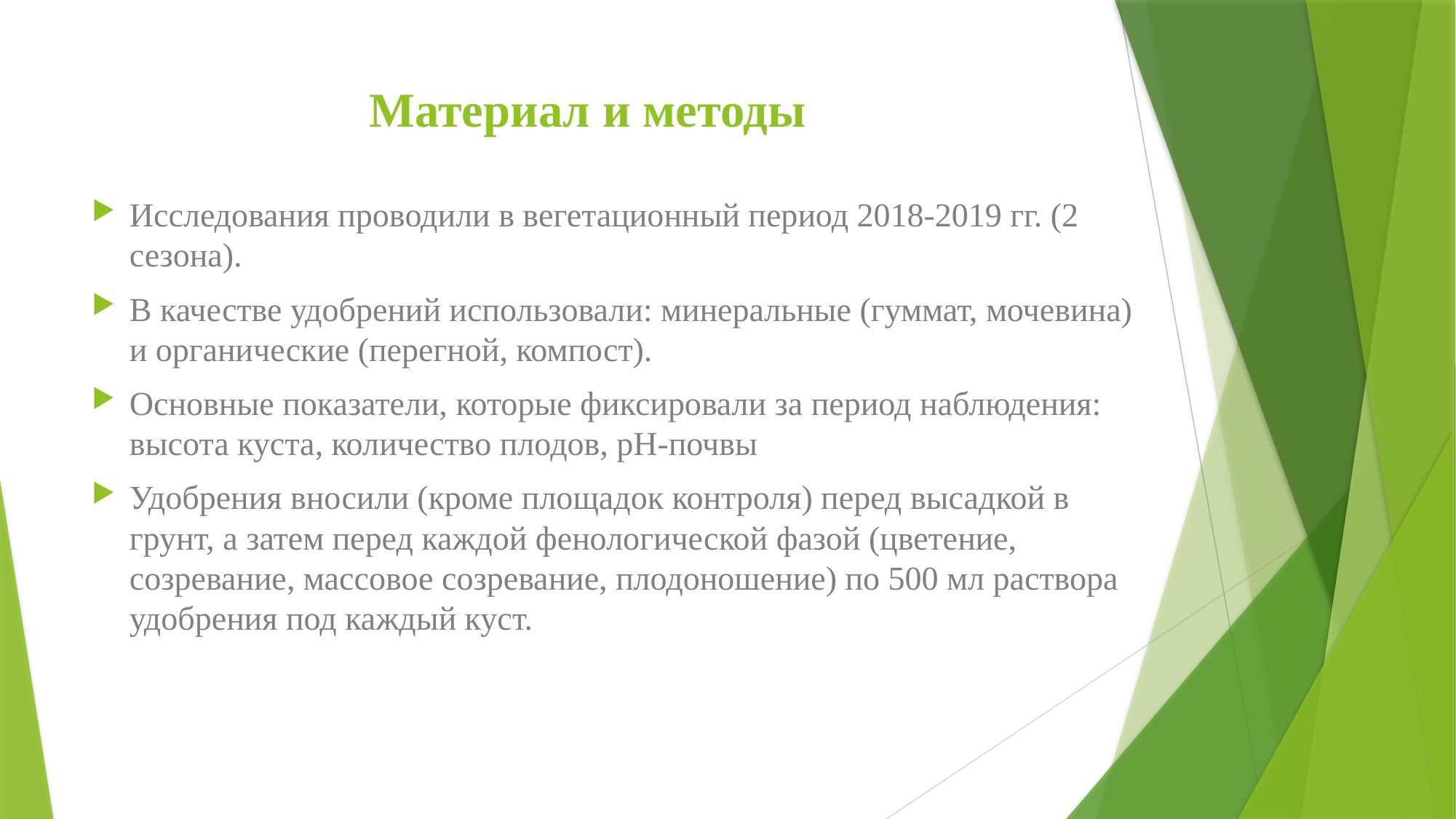

# Материал и методы
Исследования проводили в вегетационный период 2018-2019 гг. (2 сезона).
В качестве удобрений использовали: минеральные (гуммат, мочевина) и органические (перегной, компост).
Основные показатели, которые фиксировали за период наблюдения: высота куста, количество плодов, рН-почвы
Удобрения вносили (кроме площадок контроля) перед высадкой в грунт, а затем перед каждой фенологической фазой (цветение, созревание, массовое созревание, плодоношение) по 500 мл раствора удобрения под каждый куст.